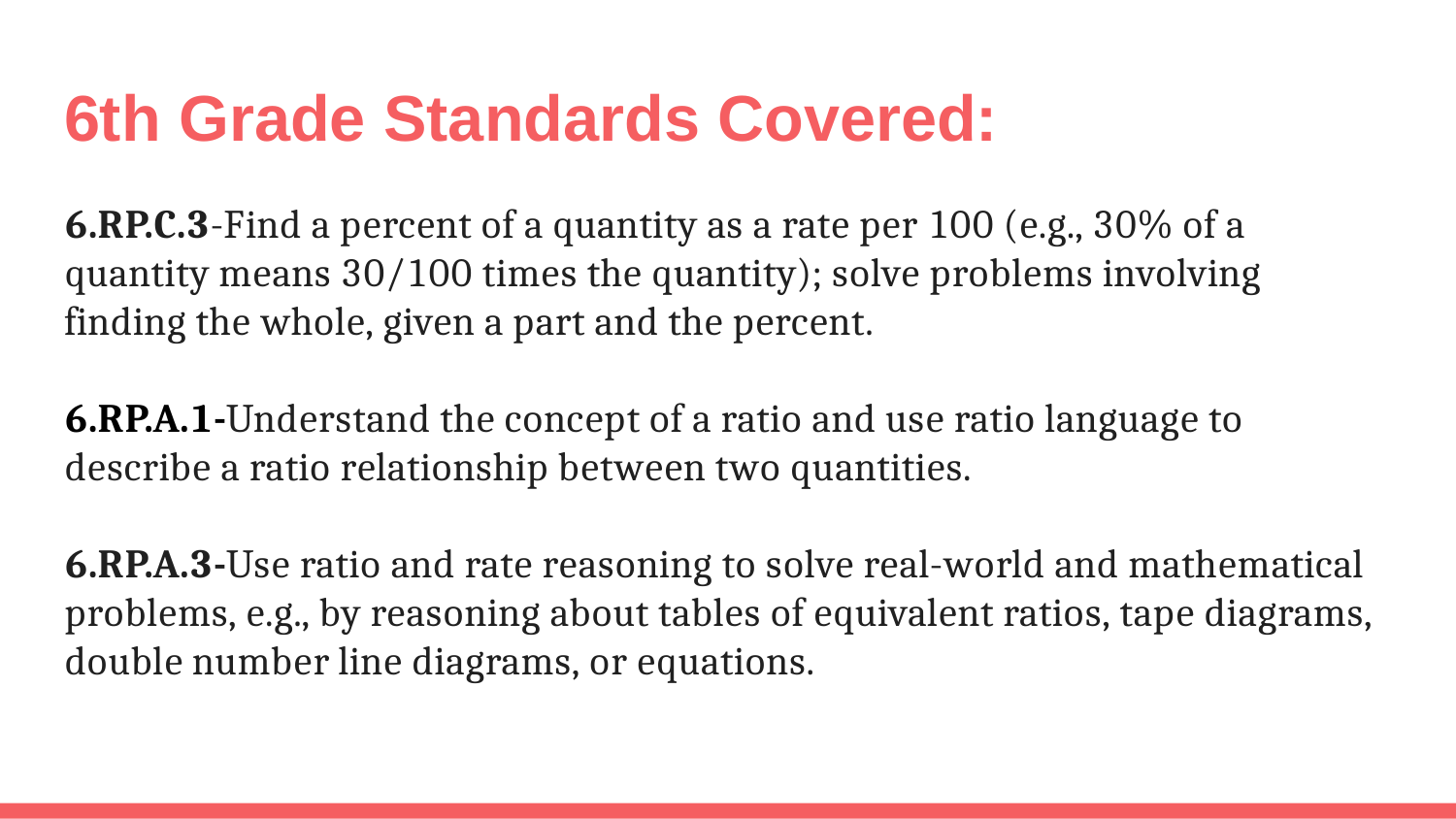

# 6th Grade Standards Covered:
6.RP.C.3-Find a percent of a quantity as a rate per 100 (e.g., 30% of a quantity means 30/100 times the quantity); solve problems involving finding the whole, given a part and the percent.

6.RP.A.1-Understand the concept of a ratio and use ratio language to describe a ratio relationship between two quantities.

6.RP.A.3-Use ratio and rate reasoning to solve real-world and mathematical problems, e.g., by reasoning about tables of equivalent ratios, tape diagrams, double number line diagrams, or equations.